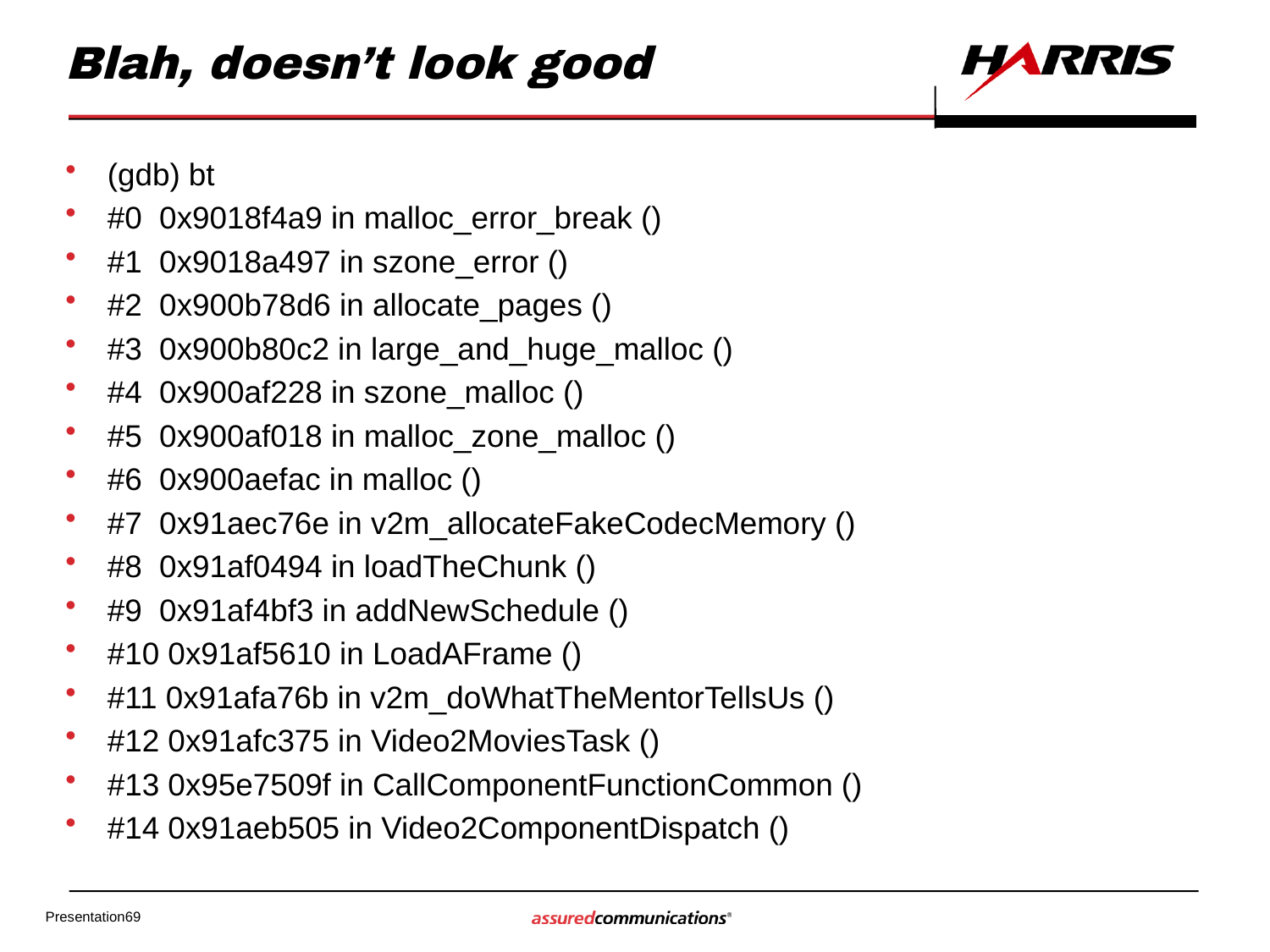

# Blah, doesn’t look good
(gdb) bt
#0  0x9018f4a9 in malloc_error_break ()
#1  0x9018a497 in szone_error ()
#2  0x900b78d6 in allocate_pages ()
#3  0x900b80c2 in large_and_huge_malloc ()
#4  0x900af228 in szone_malloc ()
#5  0x900af018 in malloc_zone_malloc ()
#6  0x900aefac in malloc ()
#7  0x91aec76e in v2m_allocateFakeCodecMemory ()
#8  0x91af0494 in loadTheChunk ()
#9  0x91af4bf3 in addNewSchedule ()
#10 0x91af5610 in LoadAFrame ()
#11 0x91afa76b in v2m_doWhatTheMentorTellsUs ()
#12 0x91afc375 in Video2MoviesTask ()
#13 0x95e7509f in CallComponentFunctionCommon ()
#14 0x91aeb505 in Video2ComponentDispatch ()